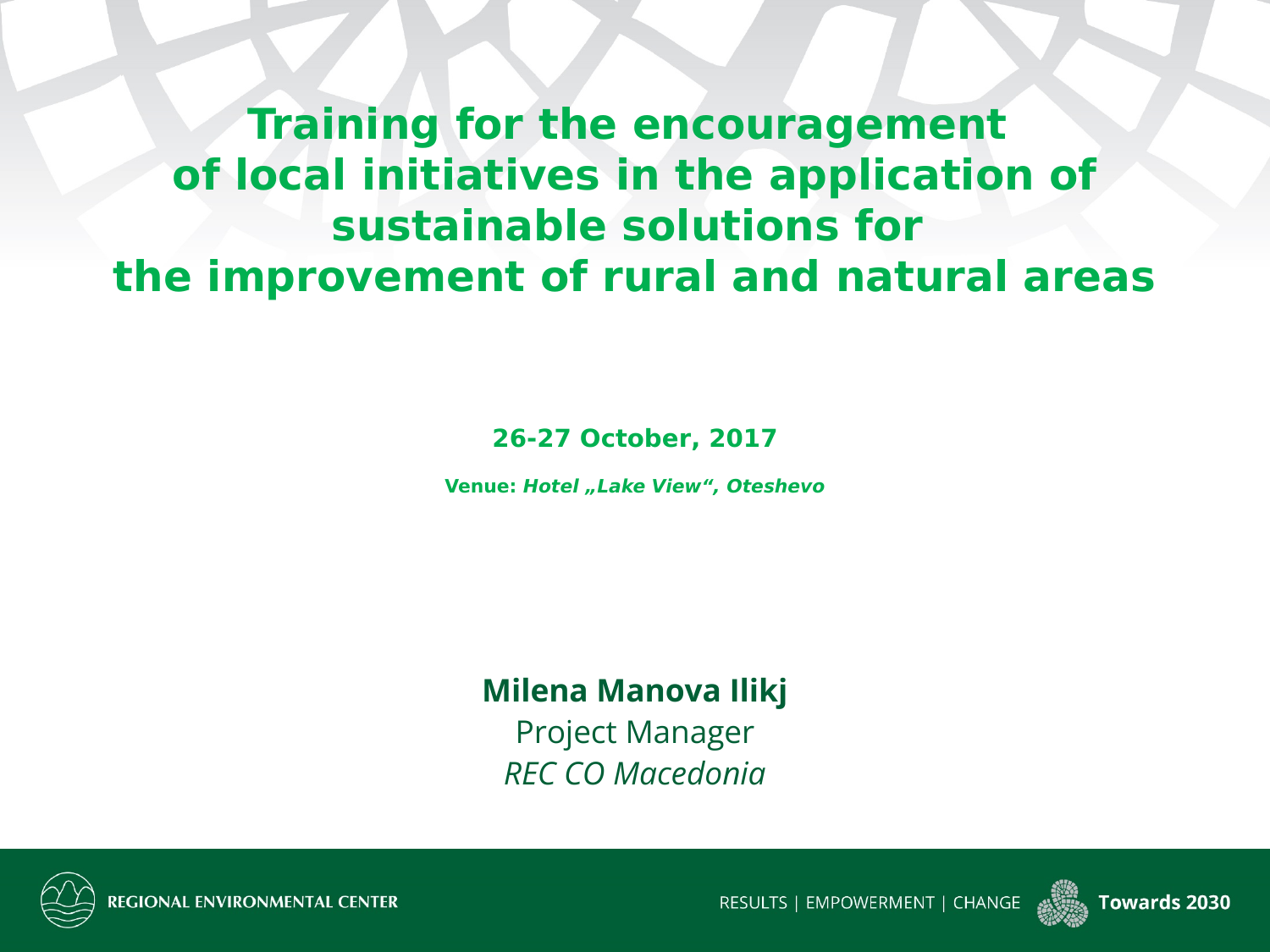

# Training for the encouragement of local initiatives in the application of sustainable solutions for the improvement of rural and natural areas   26-27 October, 2017   Venue: Hotel „Lake View“, Oteshevo
Milena Manova Ilikj
Project Manager
REC CO Macedonia